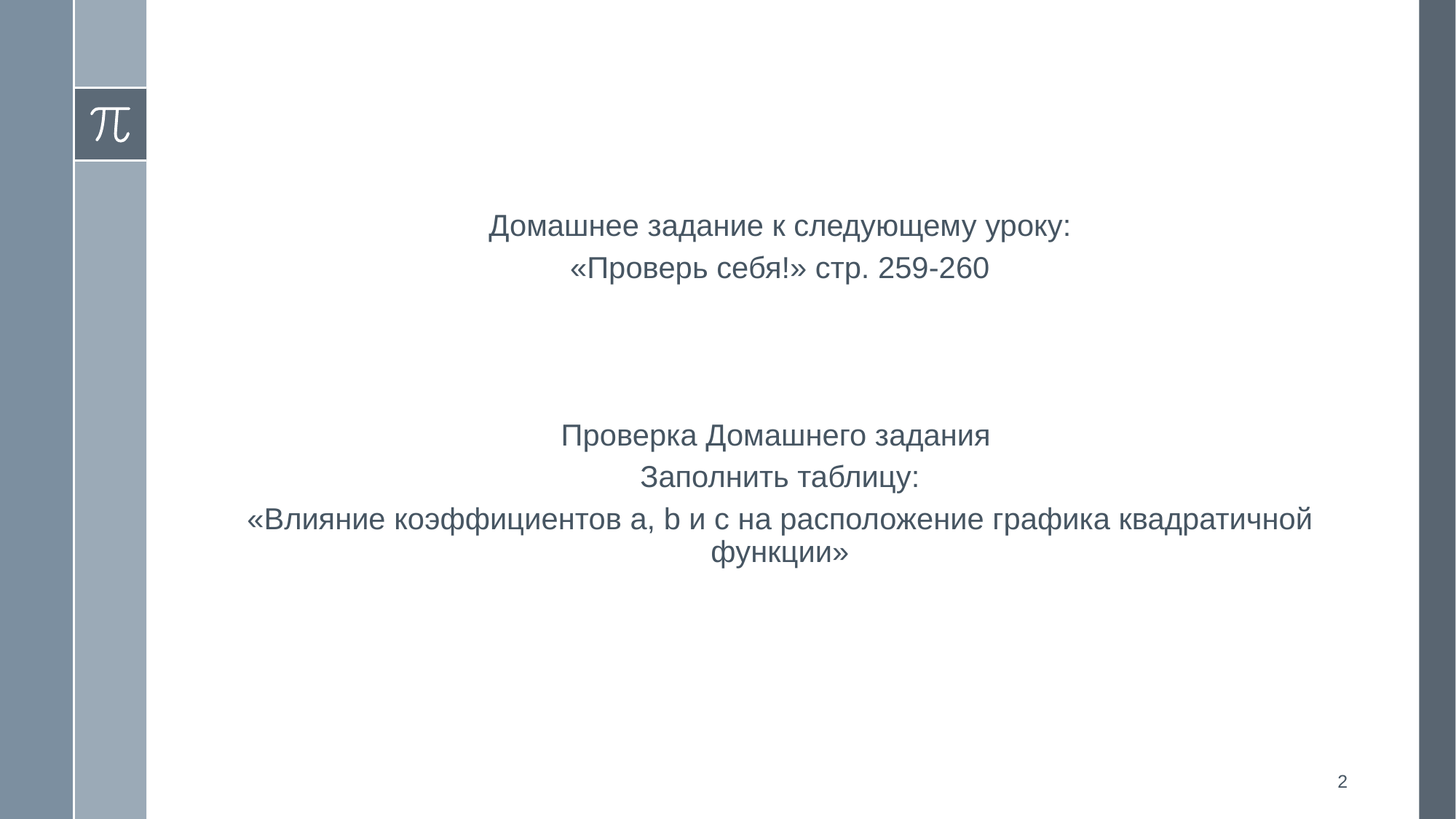

Домашнее задание к следующему уроку:
«Проверь себя!» стр. 259-260

Проверка Домашнего задания
Заполнить таблицу:
«Влияние коэффициентов а, b и с на расположение графика квадратичной функции»
2